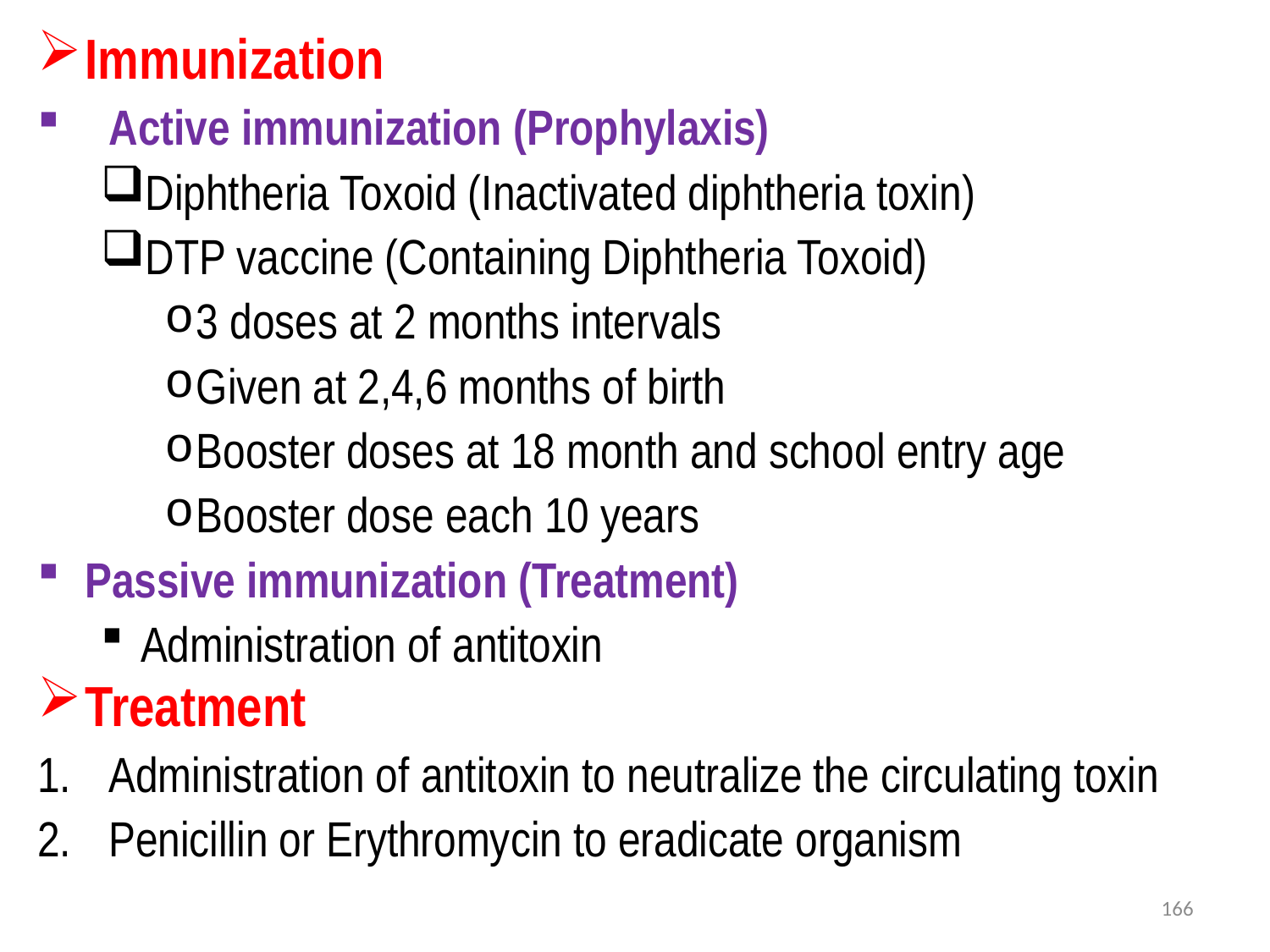

Immunization
Active immunization (Prophylaxis)
Diphtheria Toxoid (Inactivated diphtheria toxin)
DTP vaccine (Containing Diphtheria Toxoid)
3 doses at 2 months intervals
Given at 2,4,6 months of birth
Booster doses at 18 month and school entry age
Booster dose each 10 years
Passive immunization (Treatment)
Administration of antitoxin
Treatment
Administration of antitoxin to neutralize the circulating toxin
Penicillin or Erythromycin to eradicate organism

166